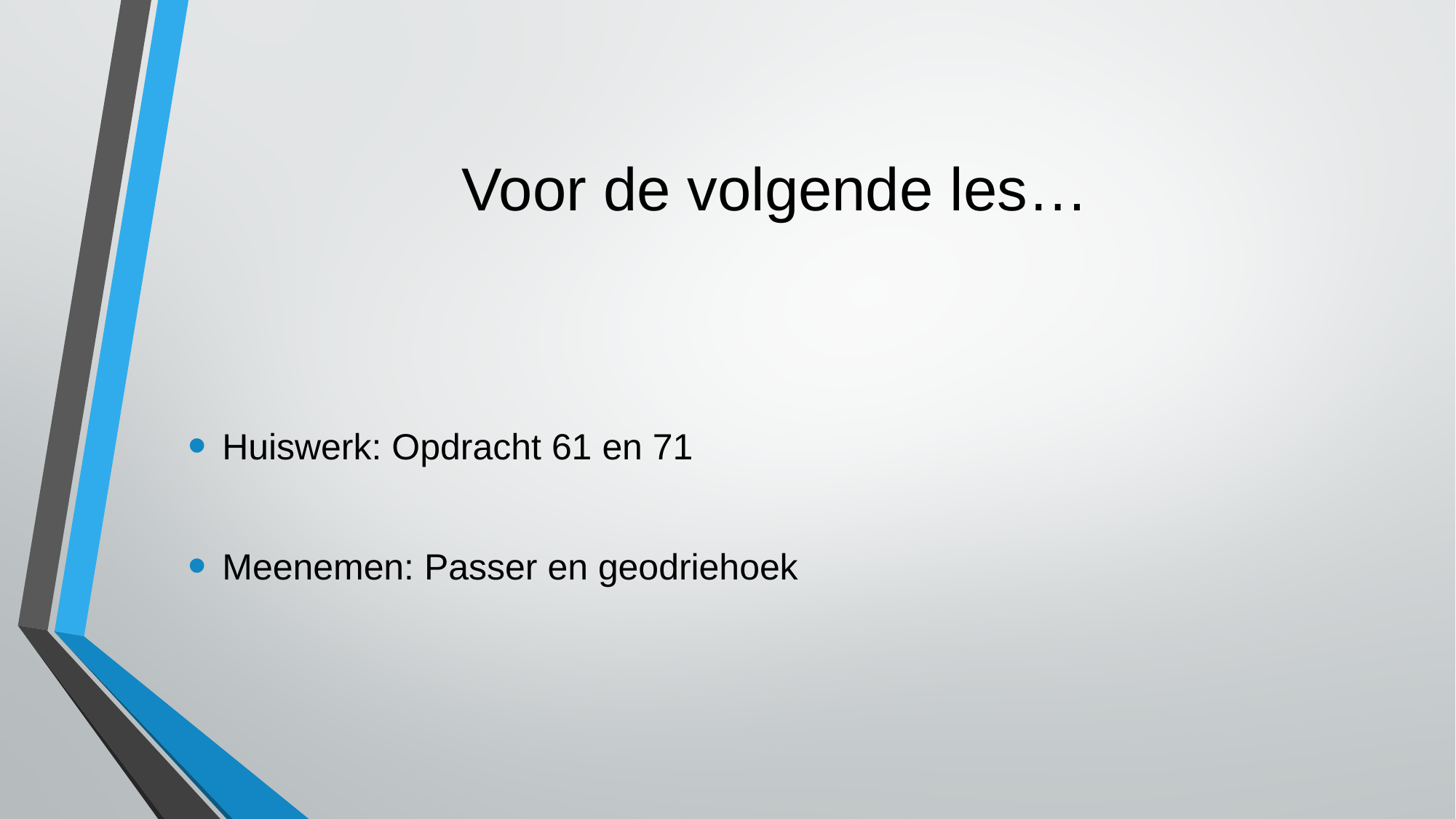

# Voor de volgende les…
Huiswerk: Opdracht 61 en 71

Meenemen: Passer en geodriehoek